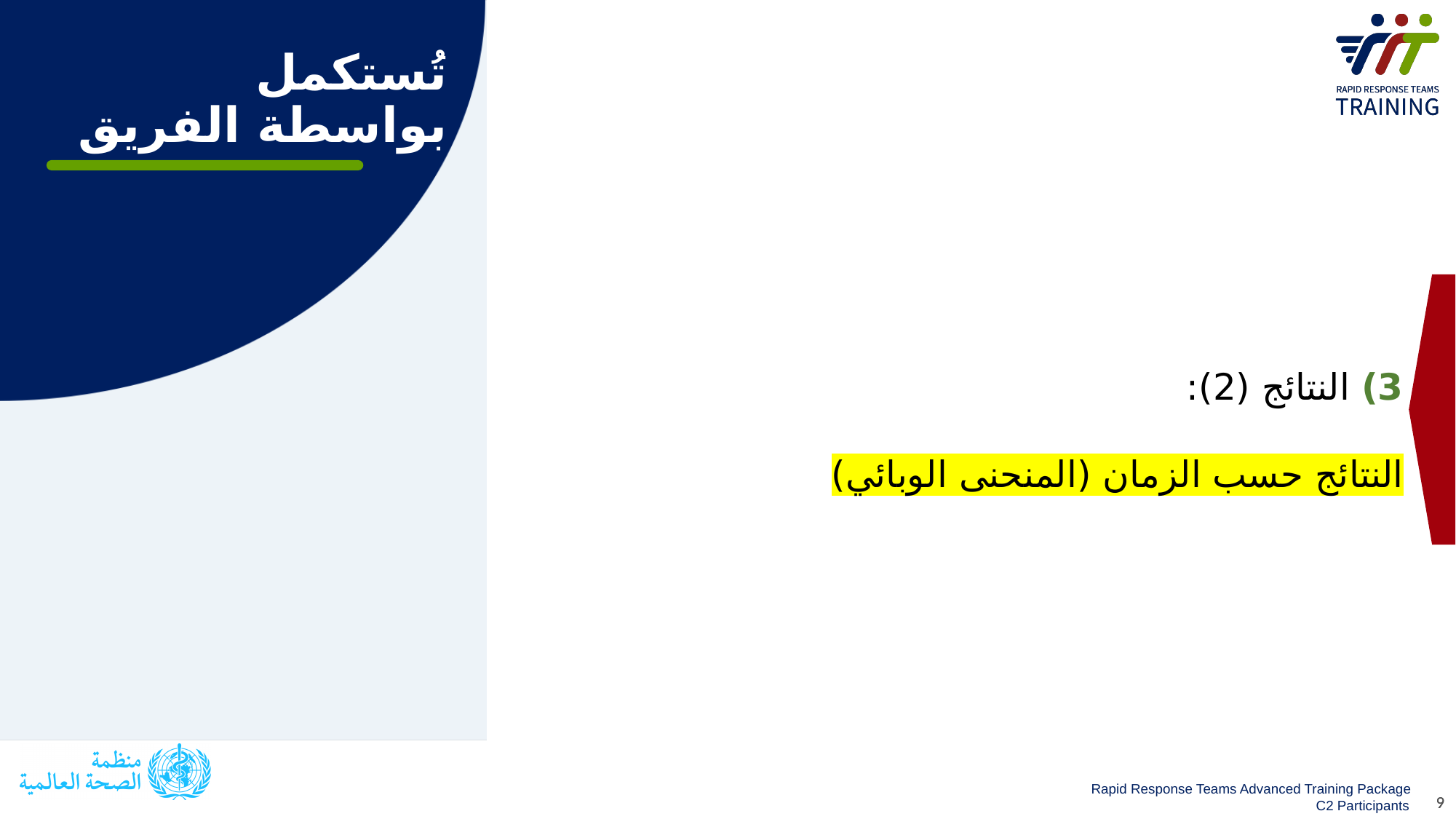

# تُستكمل بواسطة الفريق
3) النتائج (2):

النتائج حسب الزمان (المنحنى الوبائي)